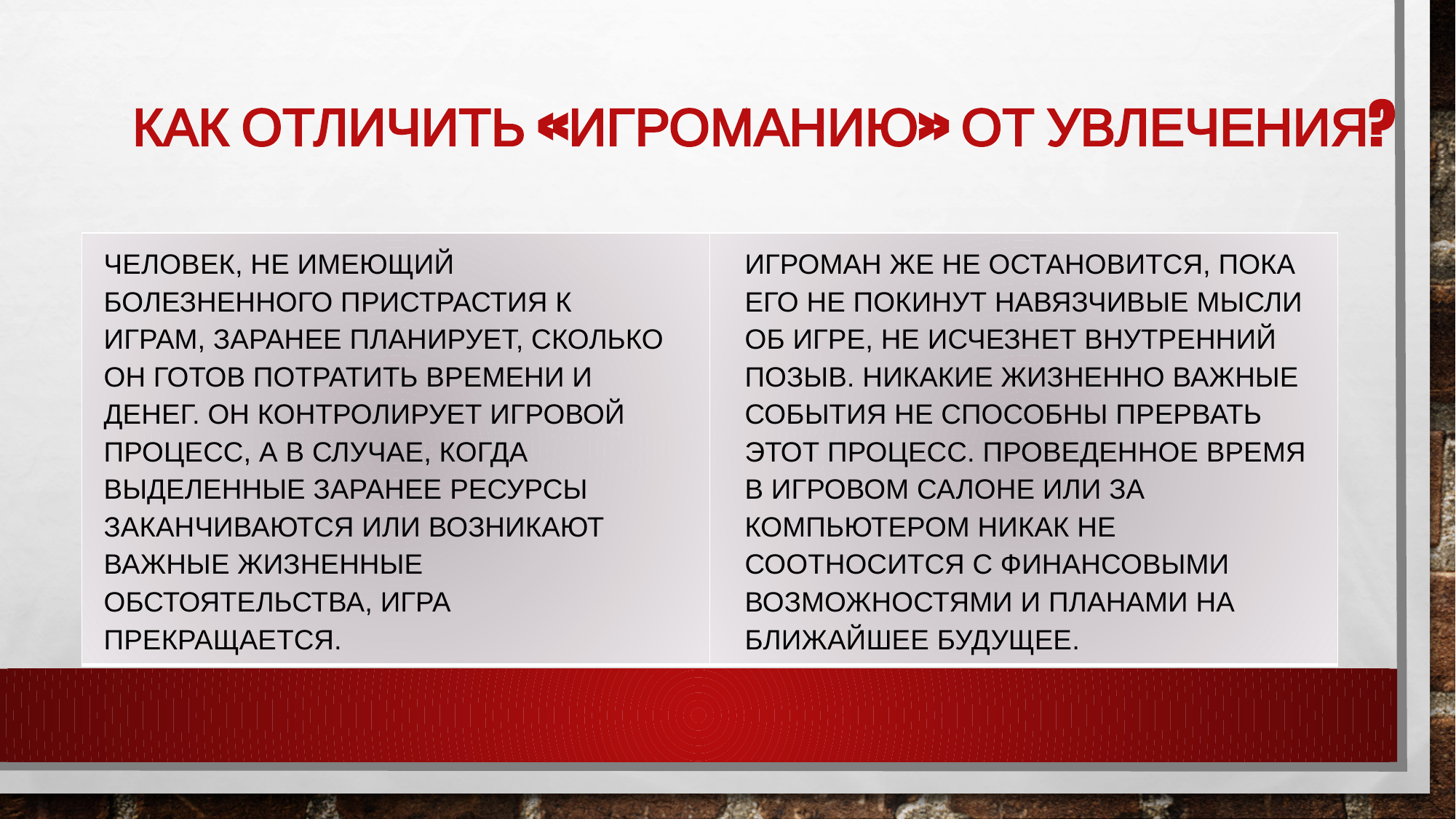

# Как отличить «игроманию» от увлечения?
|  |  |
| --- | --- |
Человек, не имеющий болезненного пристрастия к играм, заранее планирует, сколько он готов потратить времени и денег. Он контролирует игровой процесс, а в случае, когда выделенные заранее ресурсы заканчиваются или возникают важные жизненные обстоятельства, игра прекращается.
Игроман же не остановится, пока его не покинут навязчивые мысли об игре, не исчезнет внутренний позыв. Никакие жизненно важные события не способны прервать этот процесс. Проведенное время в игровом салоне или за компьютером никак не соотносится с финансовыми возможностями и планами на ближайшее будущее.